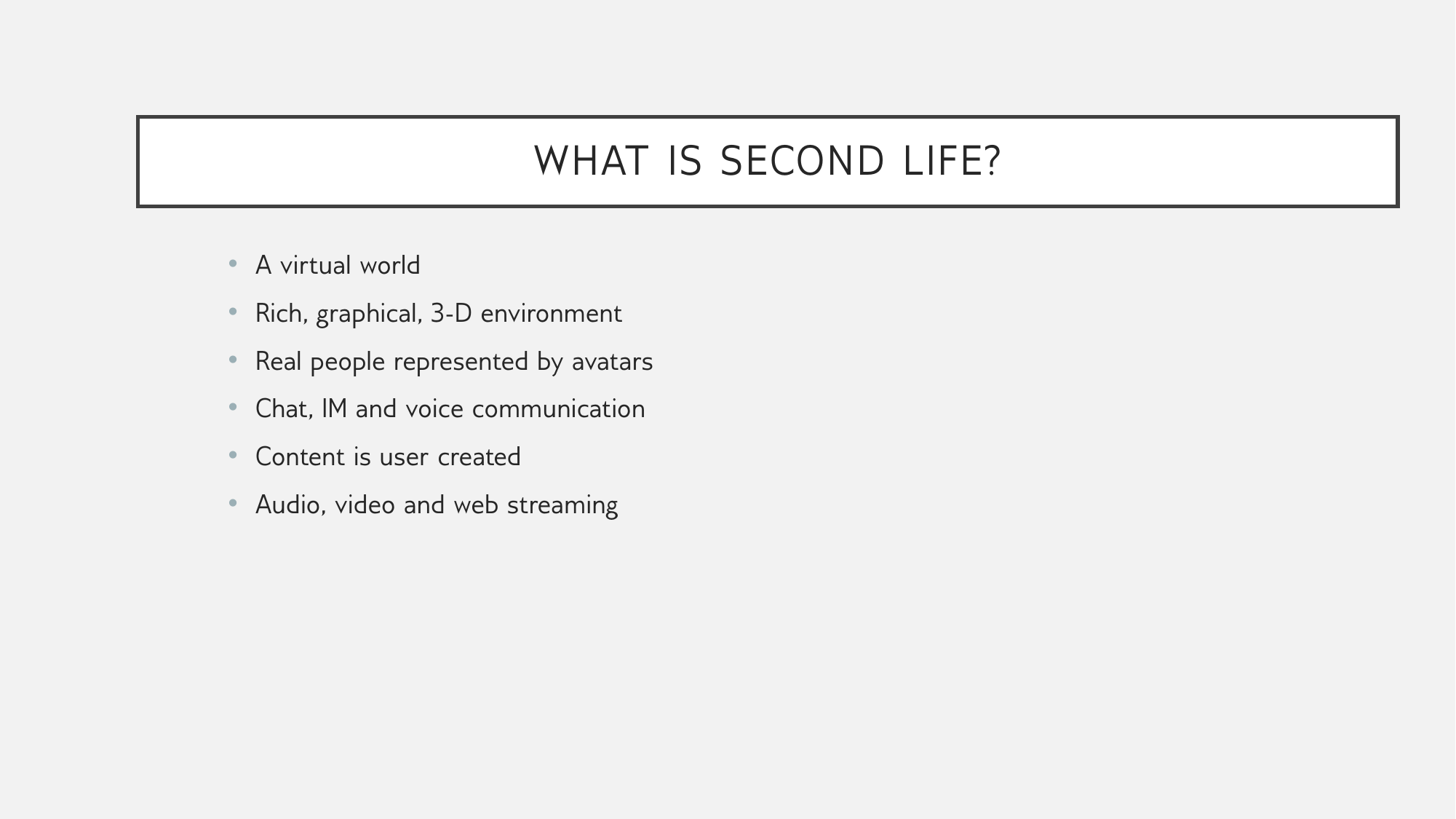

# What is Second Life?
A virtual world
Rich, graphical, 3-D environment
Real people represented by avatars
Chat, IM and voice communication
Content is user created
Audio, video and web streaming